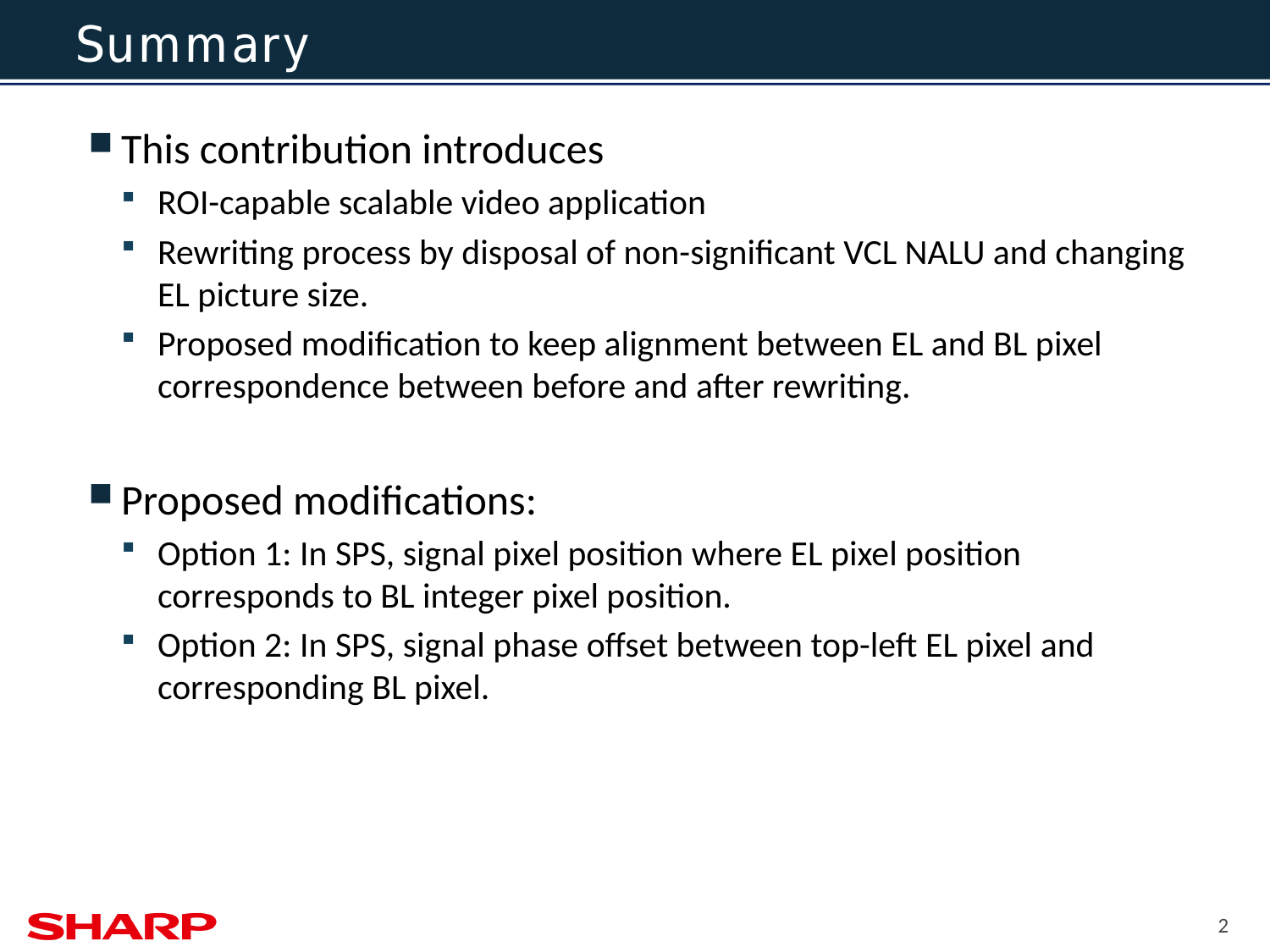

# Summary
This contribution introduces
ROI-capable scalable video application
Rewriting process by disposal of non-significant VCL NALU and changing EL picture size.
Proposed modification to keep alignment between EL and BL pixel correspondence between before and after rewriting.

Proposed modifications:
Option 1: In SPS, signal pixel position where EL pixel position corresponds to BL integer pixel position.
Option 2: In SPS, signal phase offset between top-left EL pixel and corresponding BL pixel.

2